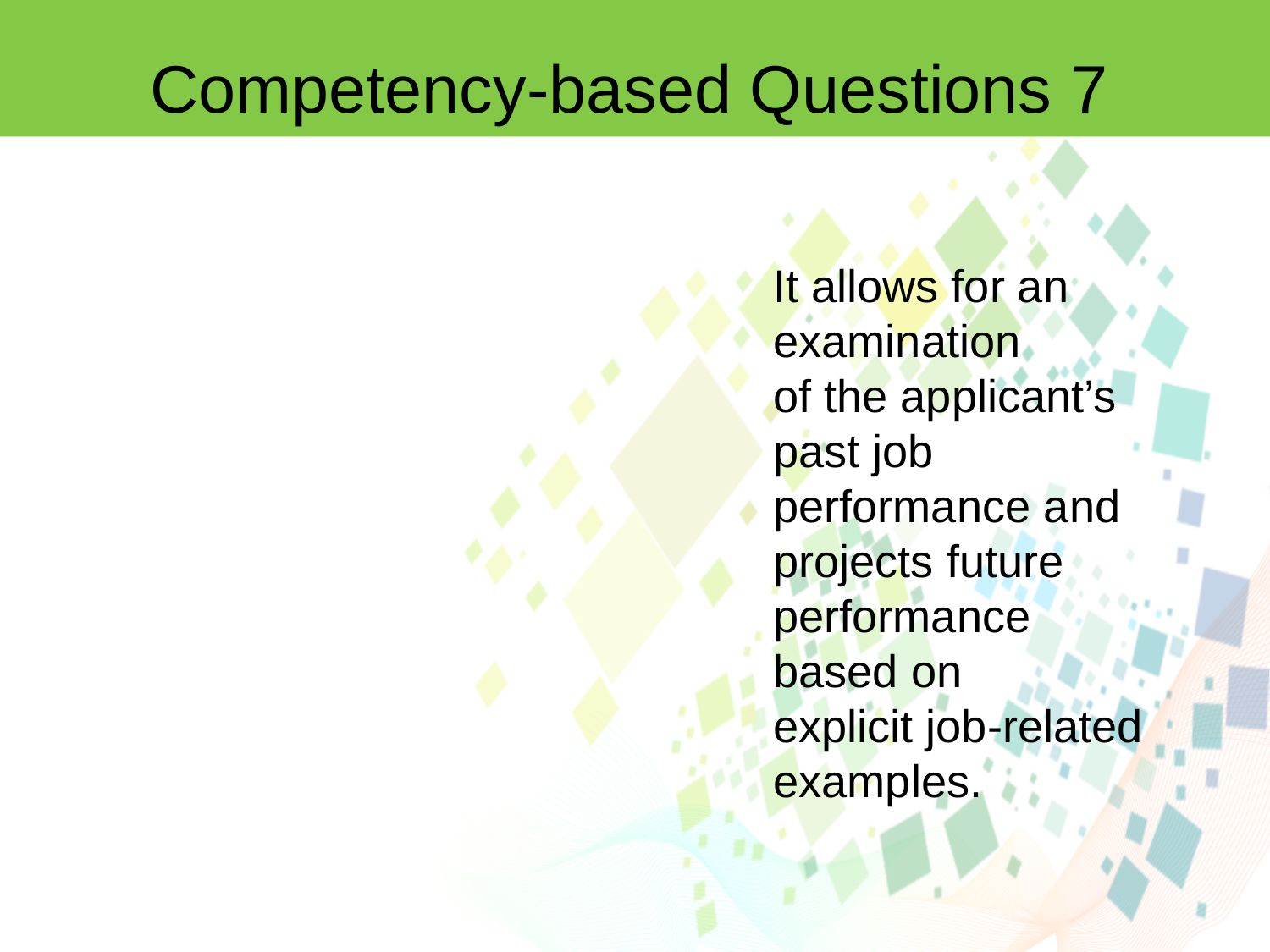

Competency-based Questions 7
It allows for an examination
of the applicant’s past job performance and projects future performance based on
explicit job-related examples.